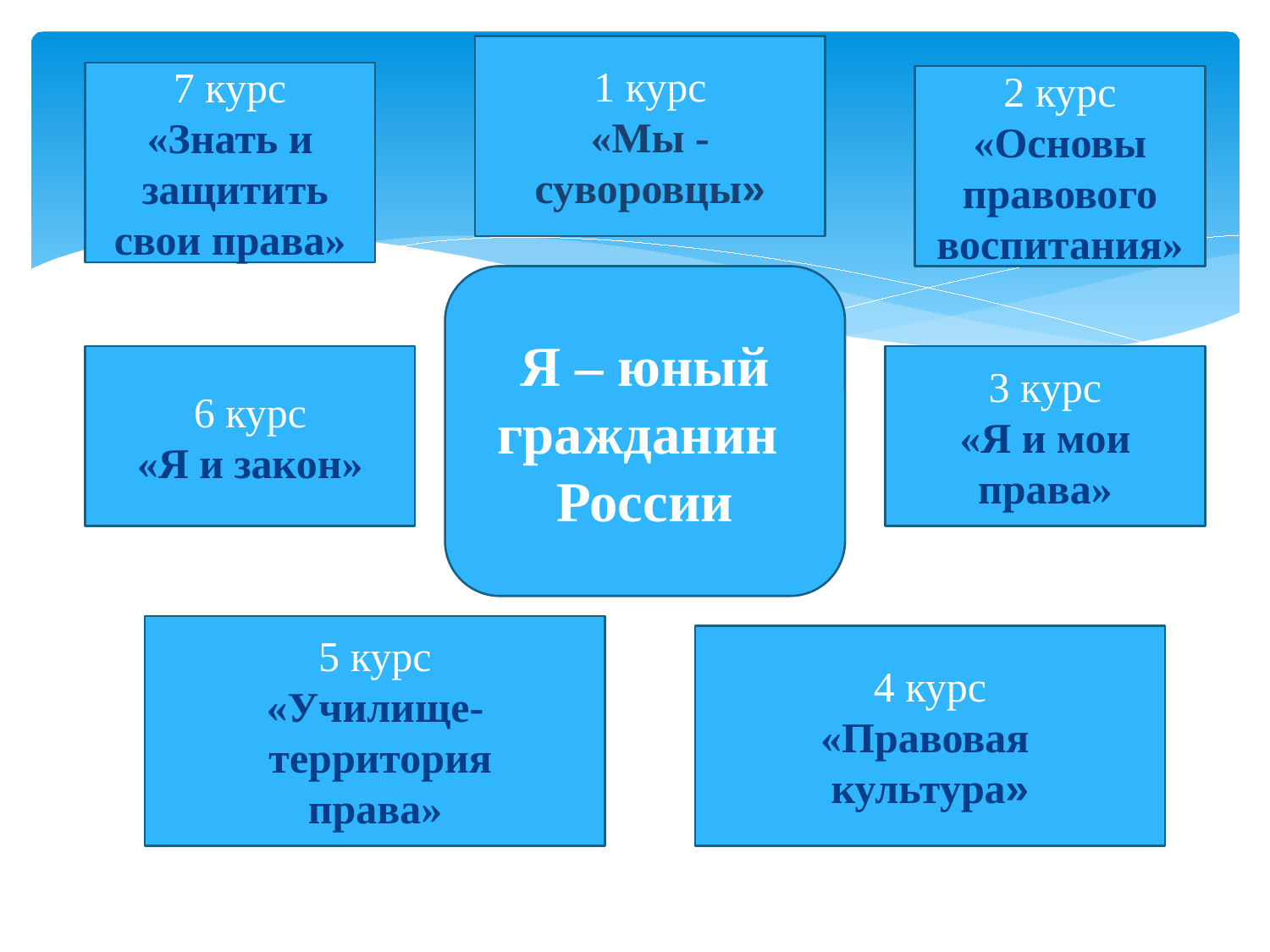

#

1 курс
«Мы - суворовцы»
7 курс
«Знать и
 защитить свои права»
2 курс
«Основы правового воспитания»
Я – юный
гражданин
России
6 курс
«Я и закон»
3 курс
«Я и мои права»

5 курс
«Училище-
 территория
права»

4 курс
«Правовая
культура»